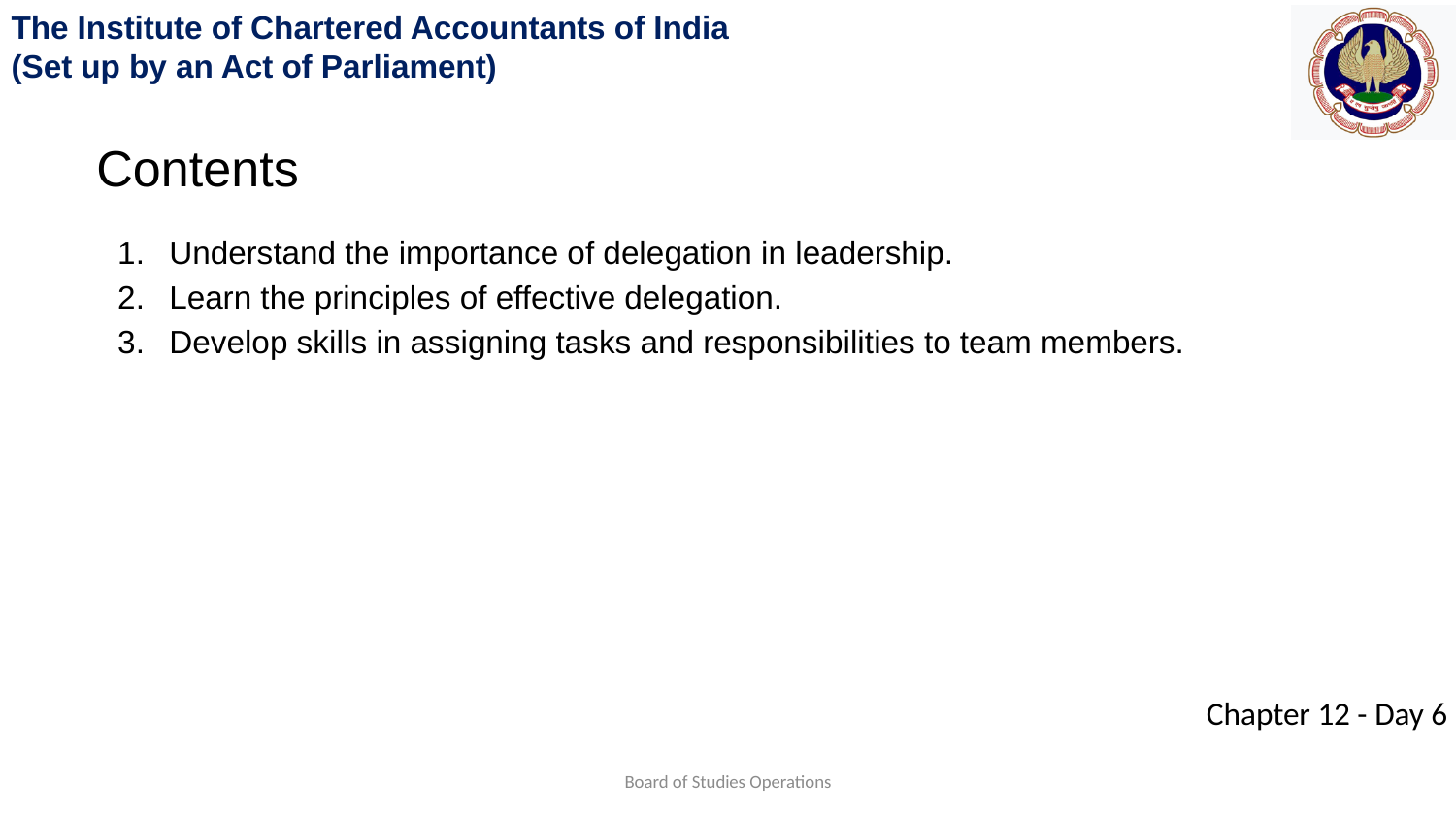

Contents
Understand the importance of delegation in leadership.
Learn the principles of effective delegation.
Develop skills in assigning tasks and responsibilities to team members.
Board of Studies Operations